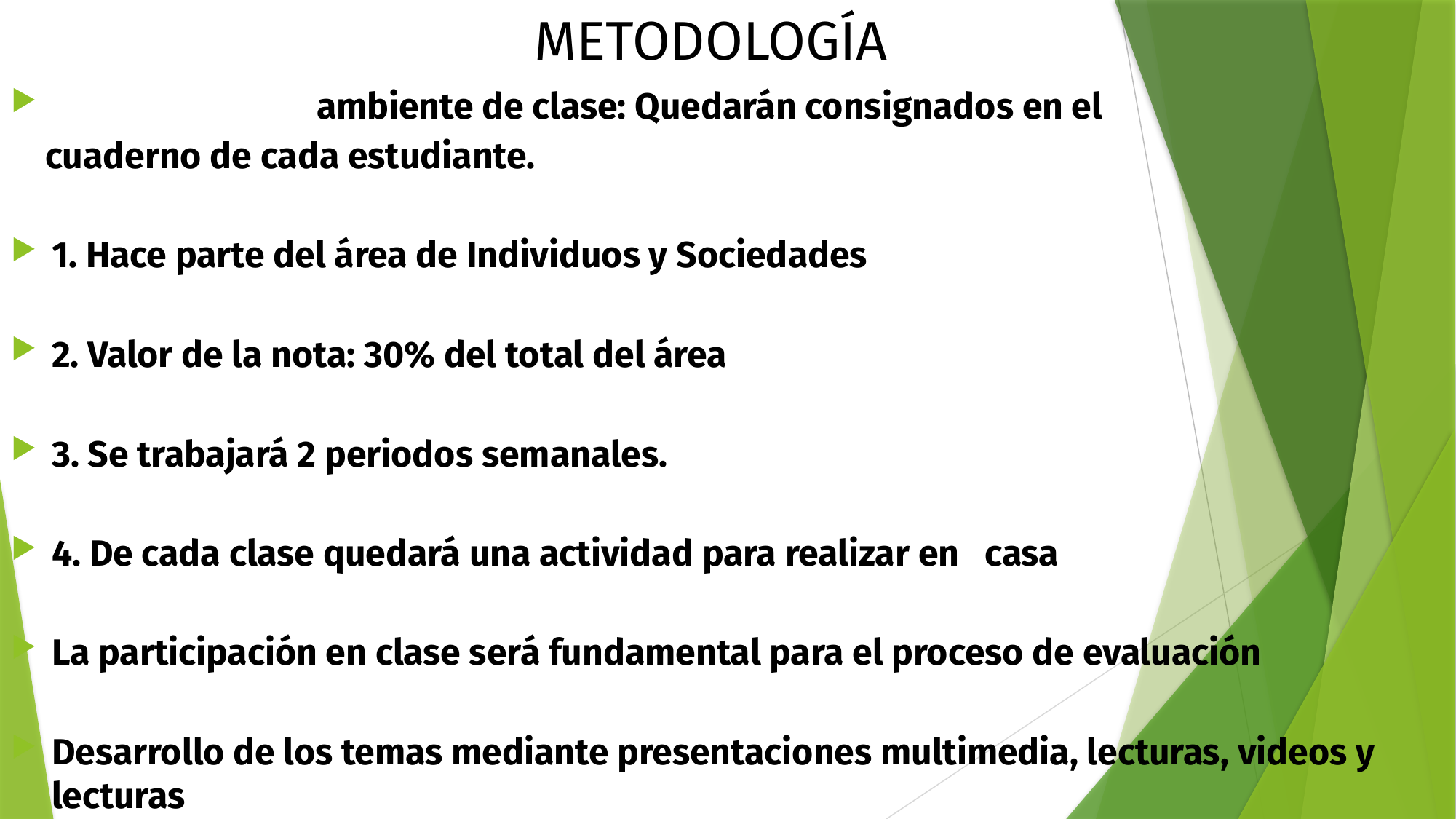

# METODOLOGÍA
Acuerdos sobre ambiente de clase: Quedarán consignados en el
    cuaderno de cada estudiante.

1. Hace parte del área de Individuos y Sociedades

2. Valor de la nota: 30% del total del área

3. Se trabajará 2 periodos semanales.

4. De cada clase quedará una actividad para realizar en   casa

La participación en clase será fundamental para el proceso de evaluación

Desarrollo de los temas mediante presentaciones multimedia, lecturas, videos y lecturas